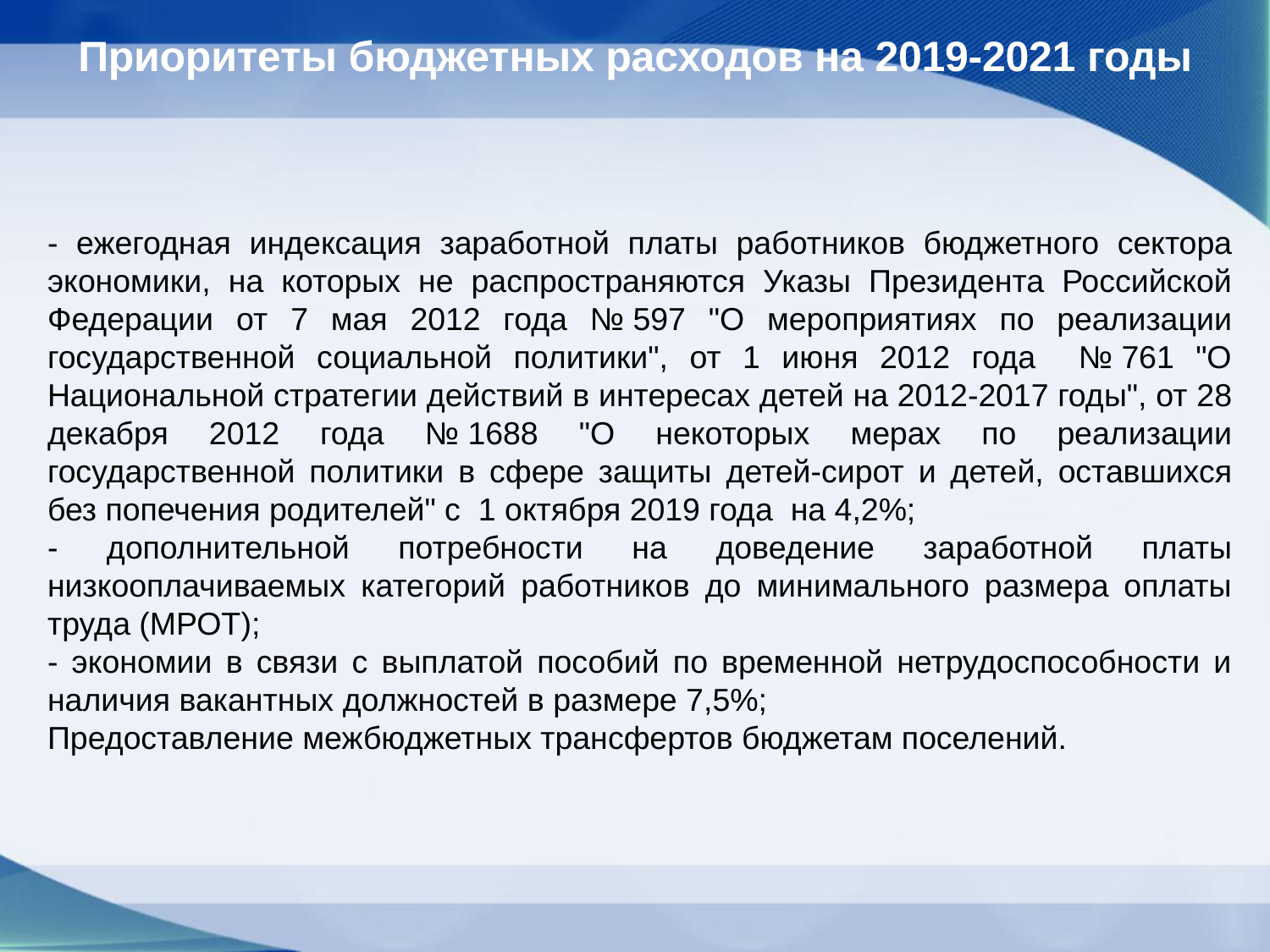

Приоритеты бюджетных расходов на 2019-2021 годы
- ежегодная индексация заработной платы работников бюджетного сектора экономики, на которых не распространяются Указы Президента Российской Федерации от 7 мая 2012 года № 597 "О мероприятиях по реализации государственной социальной политики", от 1 июня 2012 года  № 761 "О Национальной стратегии действий в интересах детей на 2012-2017 годы", от 28 декабря 2012 года № 1688 "О некоторых мерах по реализации государственной политики в сфере защиты детей-сирот и детей, оставшихся без попечения родителей" с  1 октября 2019 года  на 4,2%;
- дополнительной потребности на доведение заработной платы низкооплачиваемых категорий работников до минимального размера оплаты труда (МРОТ);
- экономии в связи с выплатой пособий по временной нетрудоспособности и наличия вакантных должностей в размере 7,5%;
Предоставление межбюджетных трансфертов бюджетам поселений.